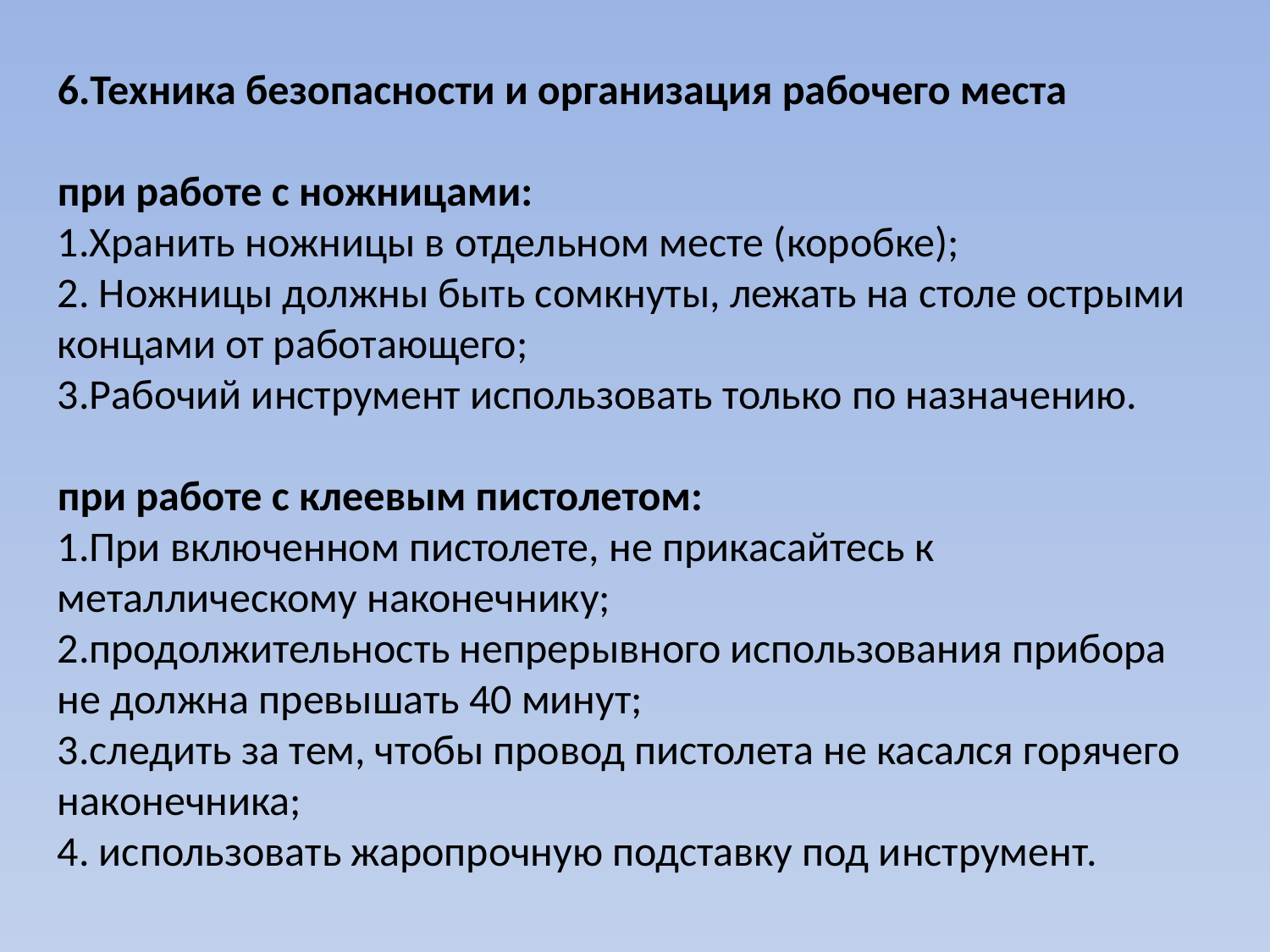

6.Техника безопасности и организация рабочего места

при работе с ножницами:
1.Хранить ножницы в отдельном месте (коробке);
2. Ножницы должны быть сомкнуты, лежать на столе острыми концами от работающего;
3.Рабочий инструмент использовать только по назначению.

при работе с клеевым пистолетом:
1.При включенном пистолете, не прикасайтесь к металлическому наконечнику;
2.продолжительность непрерывного использования прибора не должна превышать 40 минут;
3.следить за тем, чтобы провод пистолета не касался горячего наконечника;
4. использовать жаропрочную подставку под инструмент.